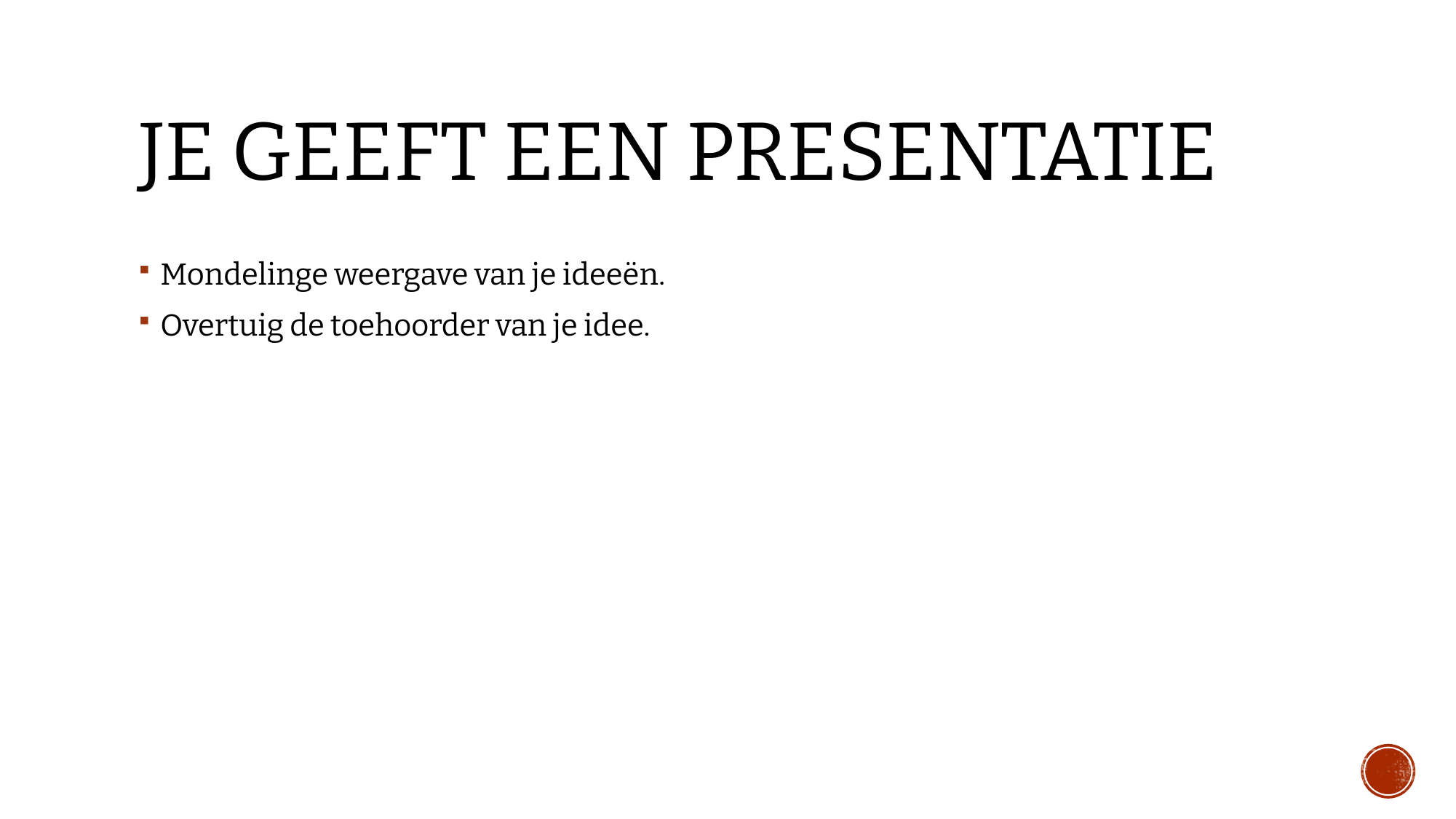

# Je geeft een presentatie
Mondelinge weergave van je ideeën.
Overtuig de toehoorder van je idee.